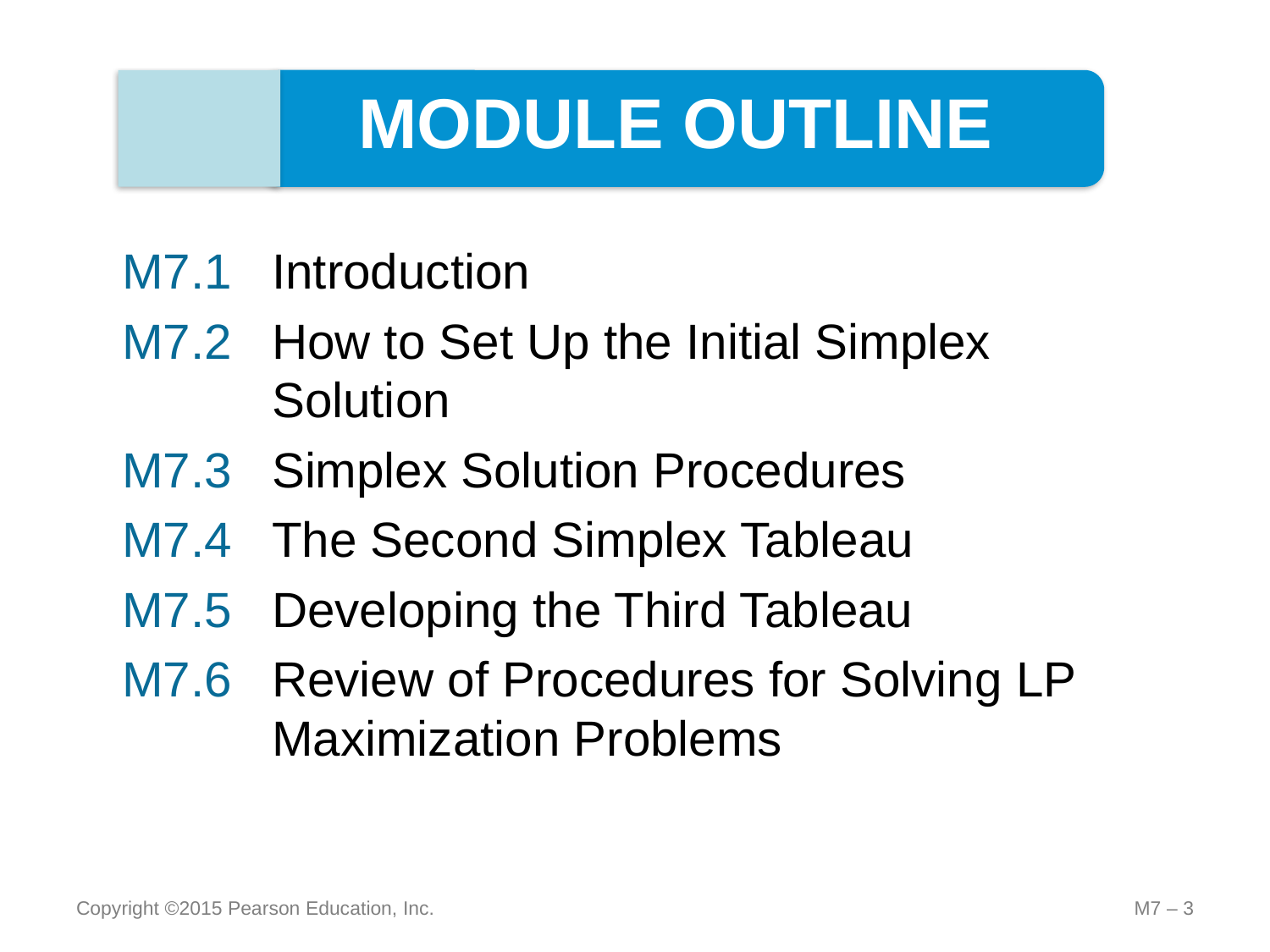

MODULE OUTLINE
M7.1	Introduction
M7.2	How to Set Up the Initial Simplex Solution
M7.3	Simplex Solution Procedures
M7.4	The Second Simplex Tableau
M7.5	Developing the Third Tableau
M7.6	Review of Procedures for Solving LP Maximization Problems
Copyright ©2015 Pearson Education, Inc.
M7 – 3